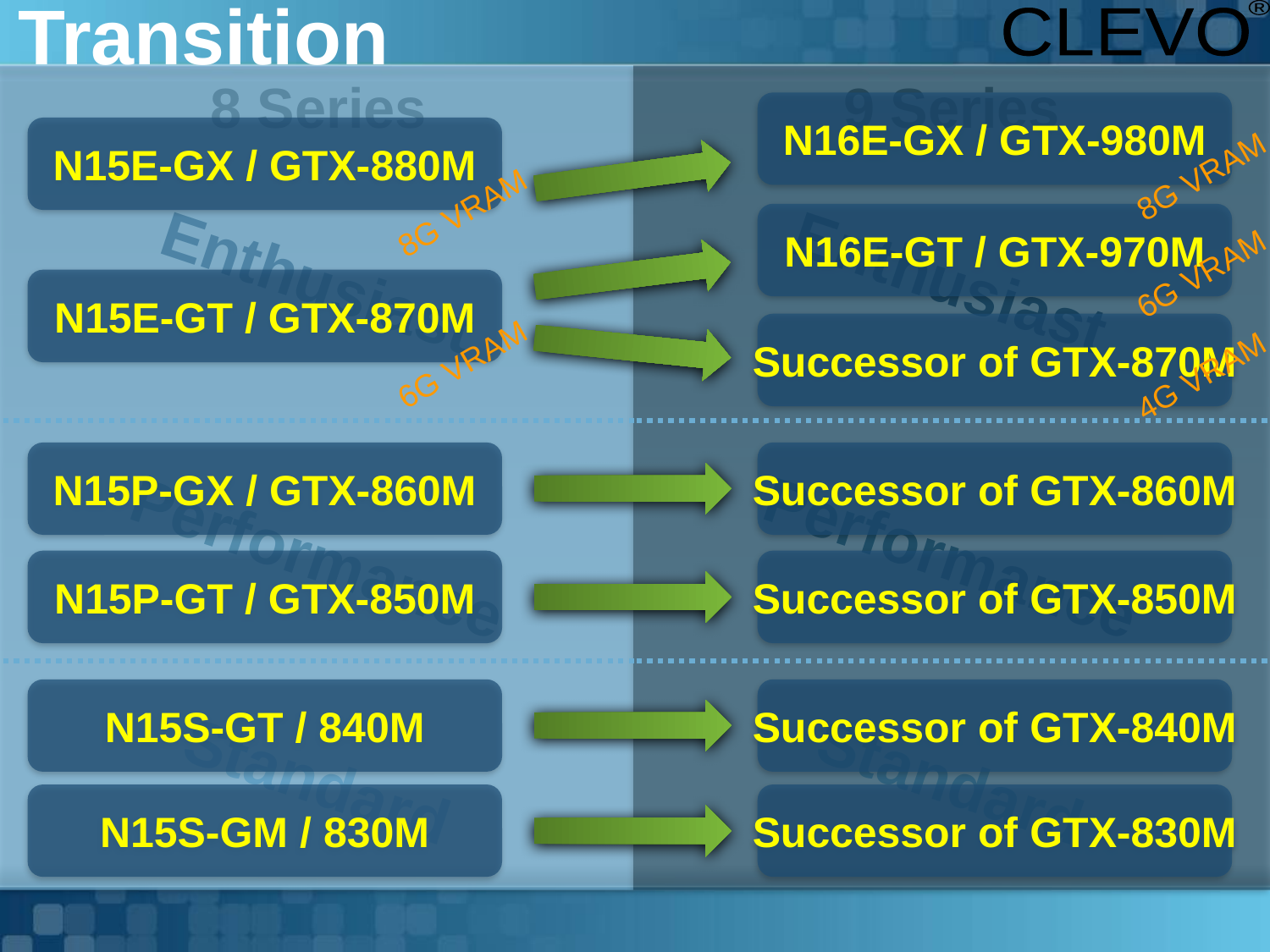

Transition
8 Series

9 Series

N16E-GX / GTX-980M
N15E-GX / GTX-880M

8G VRAM
8G VRAM
N16E-GT / GTX-970M
Enthusiast
Enthusiast
6G VRAM

N15E-GT / GTX-870M

Successor of GTX-870M

6G VRAM
4G VRAM
N15P-GX / GTX-860M
Successor of GTX-860M

Performance
Performance
N15P-GT / GTX-850M
Successor of GTX-850M

N15S-GT / 840M
Successor of GTX-840M

Standard
Standard
N15S-GM / 830M
Successor of GTX-830M